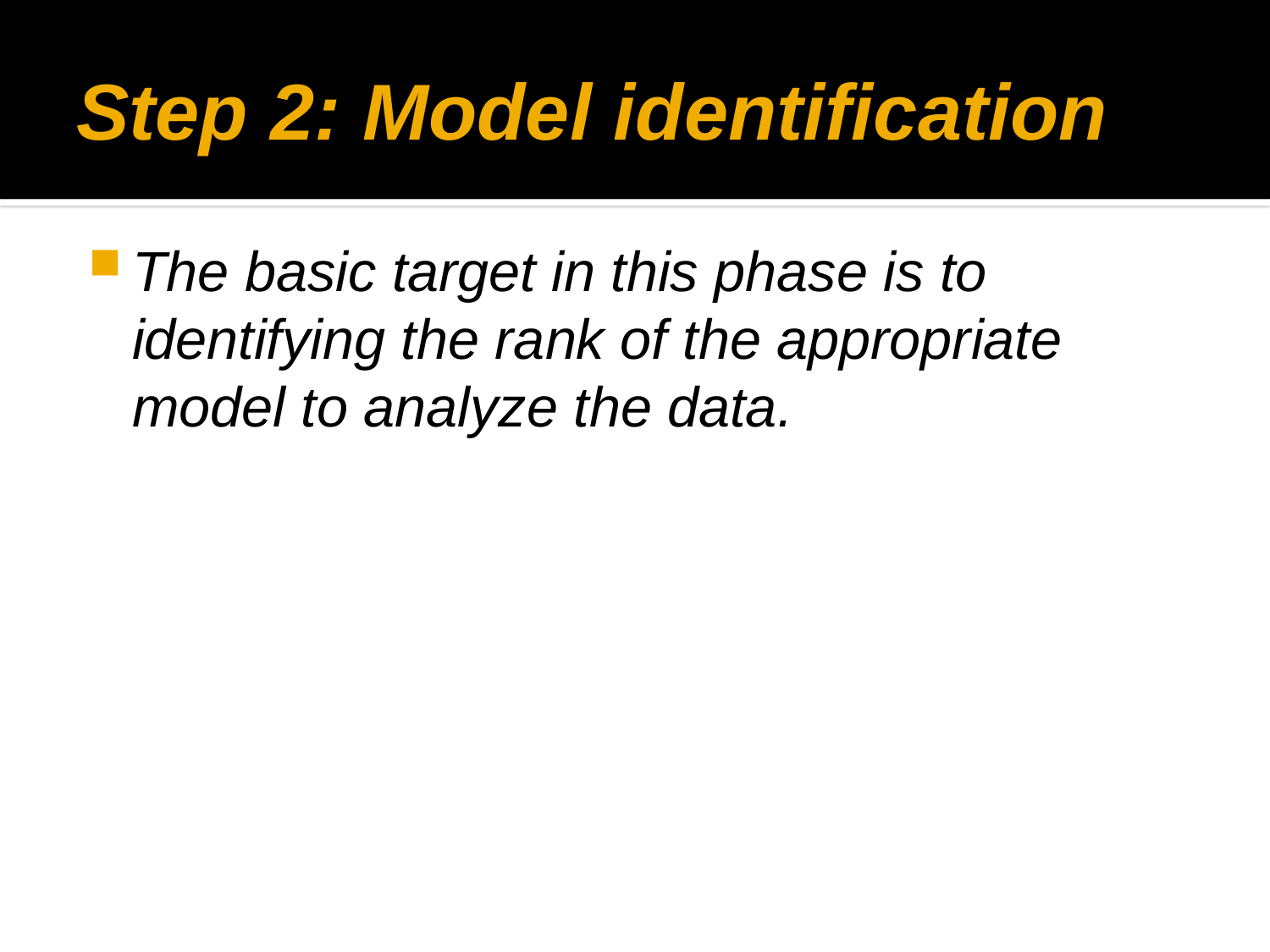

# Step 2: Model identification
The basic target in this phase is to identifying the rank of the appropriate model to analyze the data.